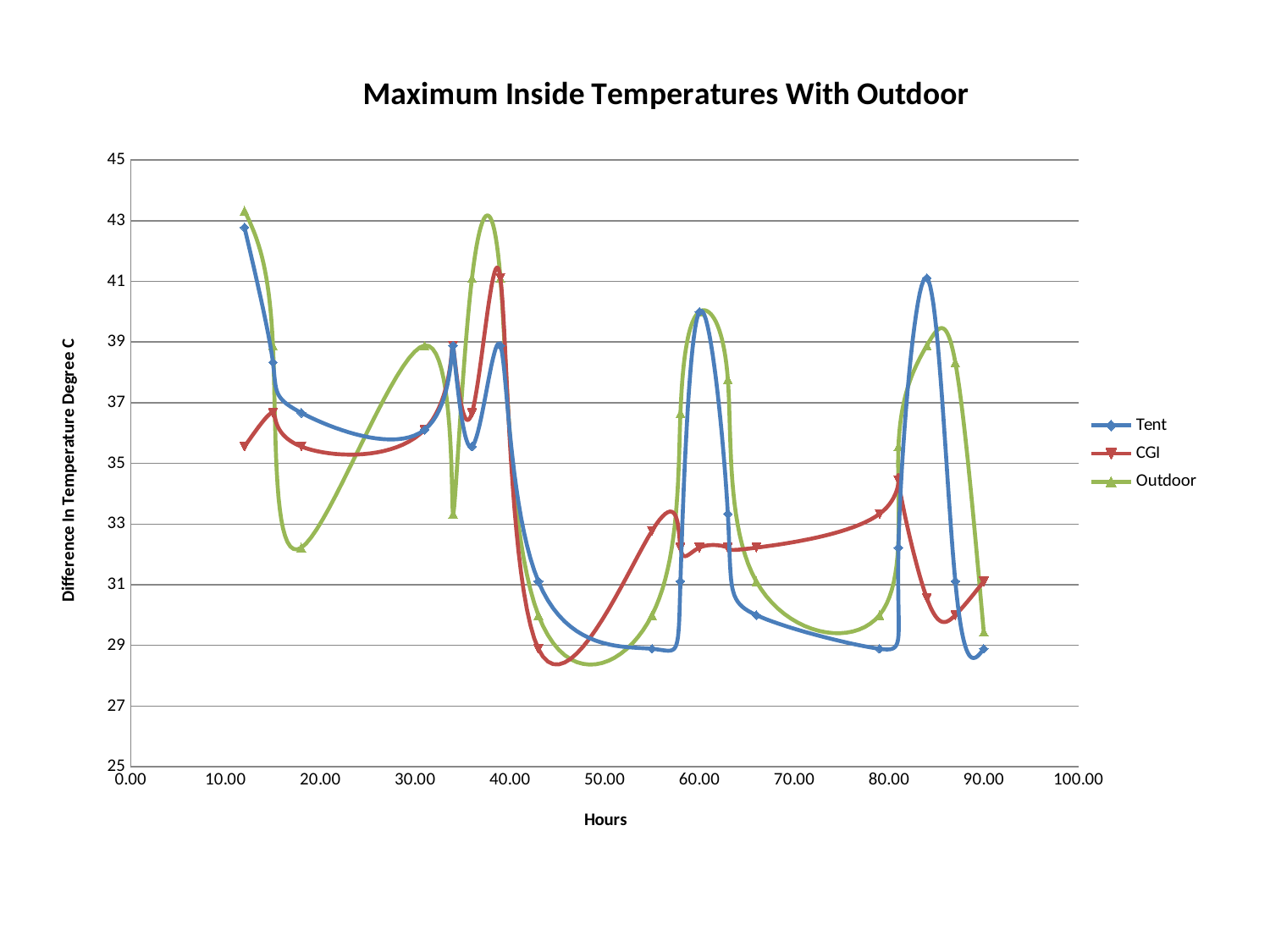

### Chart: Maximum Inside Temperatures With Outdoor

| Category |  |  |  |
|---|---|---|---|